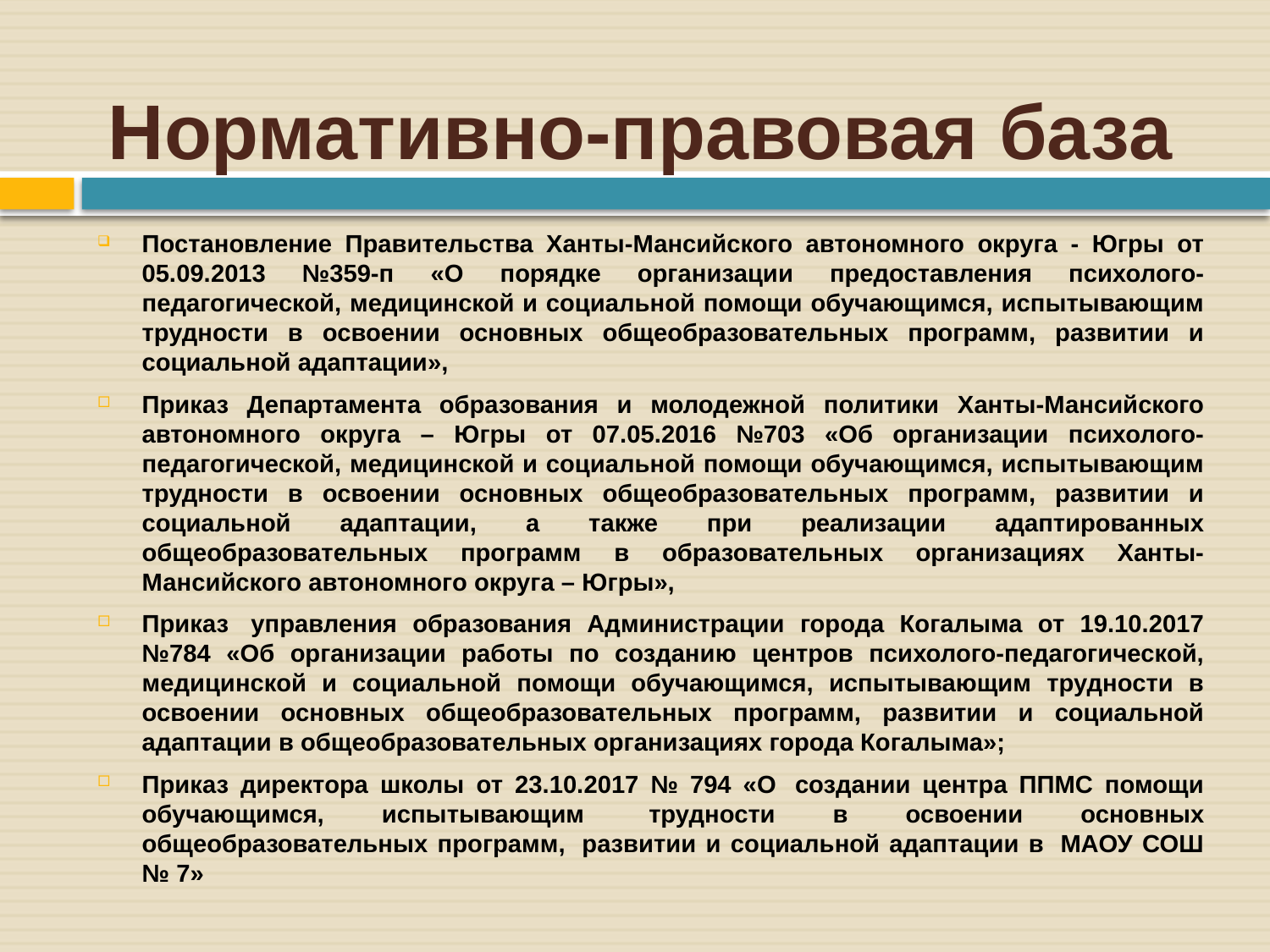

# Нормативно-правовая база
Постановление Правительства Ханты-Мансийского автономного округа - Югры от 05.09.2013 №359-п «О порядке организации предоставления психолого-педагогической, медицинской и социальной помощи обучающимся, испытывающим трудности в освоении основных общеобразовательных программ, развитии и социальной адаптации»,
Приказ Департамента образования и молодежной политики Ханты-Мансийского автономного округа – Югры от 07.05.2016 №703 «Об организации психолого-педагогической, медицинской и социальной помощи обучающимся, испытывающим трудности в освоении основных общеобразовательных программ, развитии и социальной адаптации, а также при реализации адаптированных общеобразовательных программ в образовательных организациях Ханты-Мансийского автономного округа – Югры»,
Приказ  управления образования Администрации города Когалыма от 19.10.2017 №784 «Об организации работы по созданию центров психолого-педагогической, медицинской и социальной помощи обучающимся, испытывающим трудности в освоении основных общеобразовательных программ, развитии и социальной адаптации в общеобразовательных организациях города Когалыма»;
Приказ директора школы от 23.10.2017 № 794 «О  создании центра ППМС помощи обучающимся, испытывающим  трудности в освоении основных общеобразовательных программ,  развитии и социальной адаптации в  МАОУ СОШ № 7»